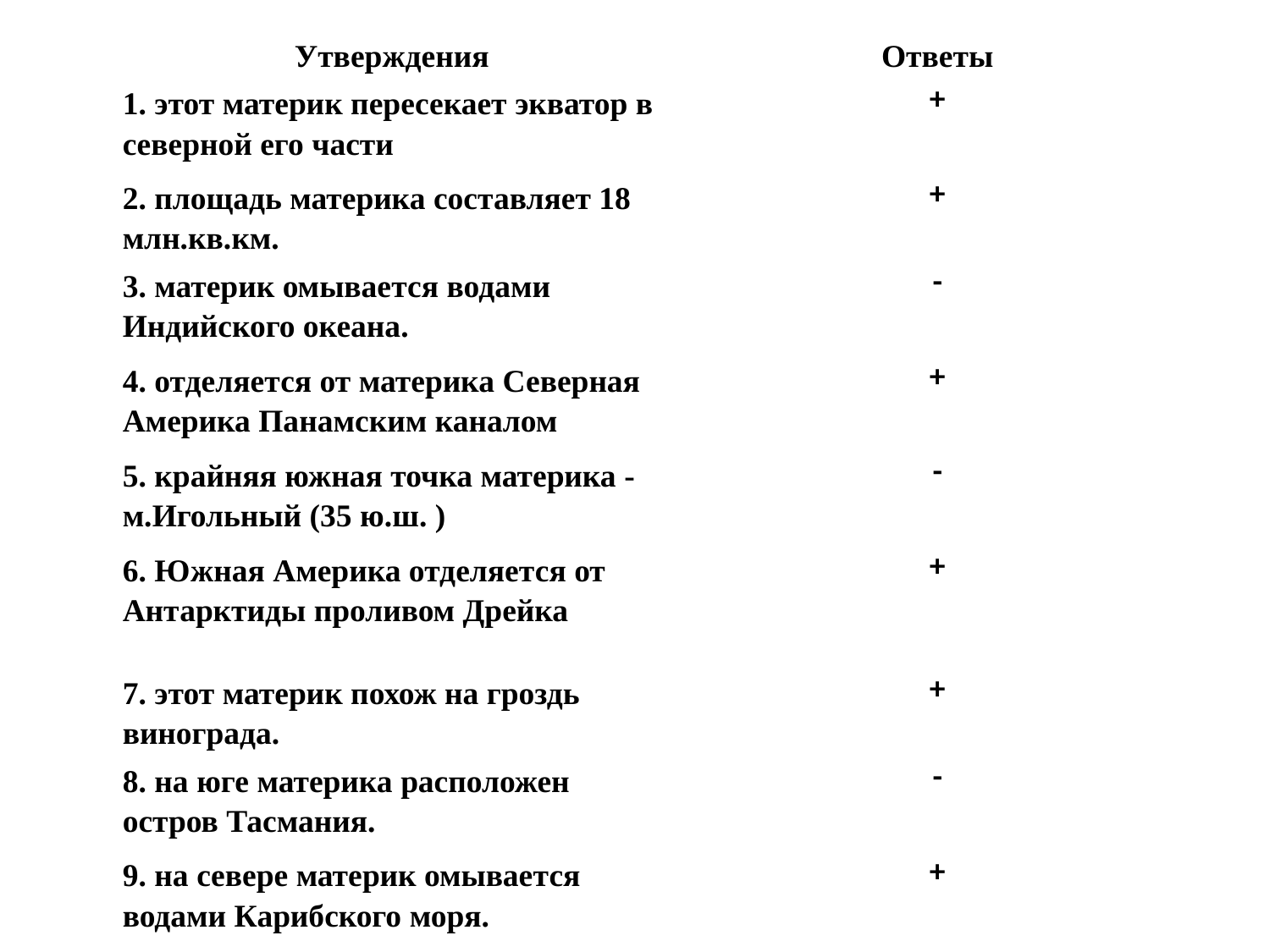

| Утверждения | Ответы |
| --- | --- |
| 1. этот материк пересекает экватор в северной его части | + |
| 2. площадь материка составляет 18 млн.кв.км. | + |
| 3. материк омывается водами Индийского океана. | - |
| 4. отделяется от материка Северная Америка Панамским каналом | + |
| 5. крайняя южная точка материка - м.Игольный (35 ю.ш. ) | - |
| 6. Южная Америка отделяется от Антарктиды проливом Дрейка | + |
| 7. этот материк похож на гроздь винограда. | + |
| 8. на юге материка расположен остров Тасмания. | - |
| 9. на севере материк омывается водами Карибского моря. | + |